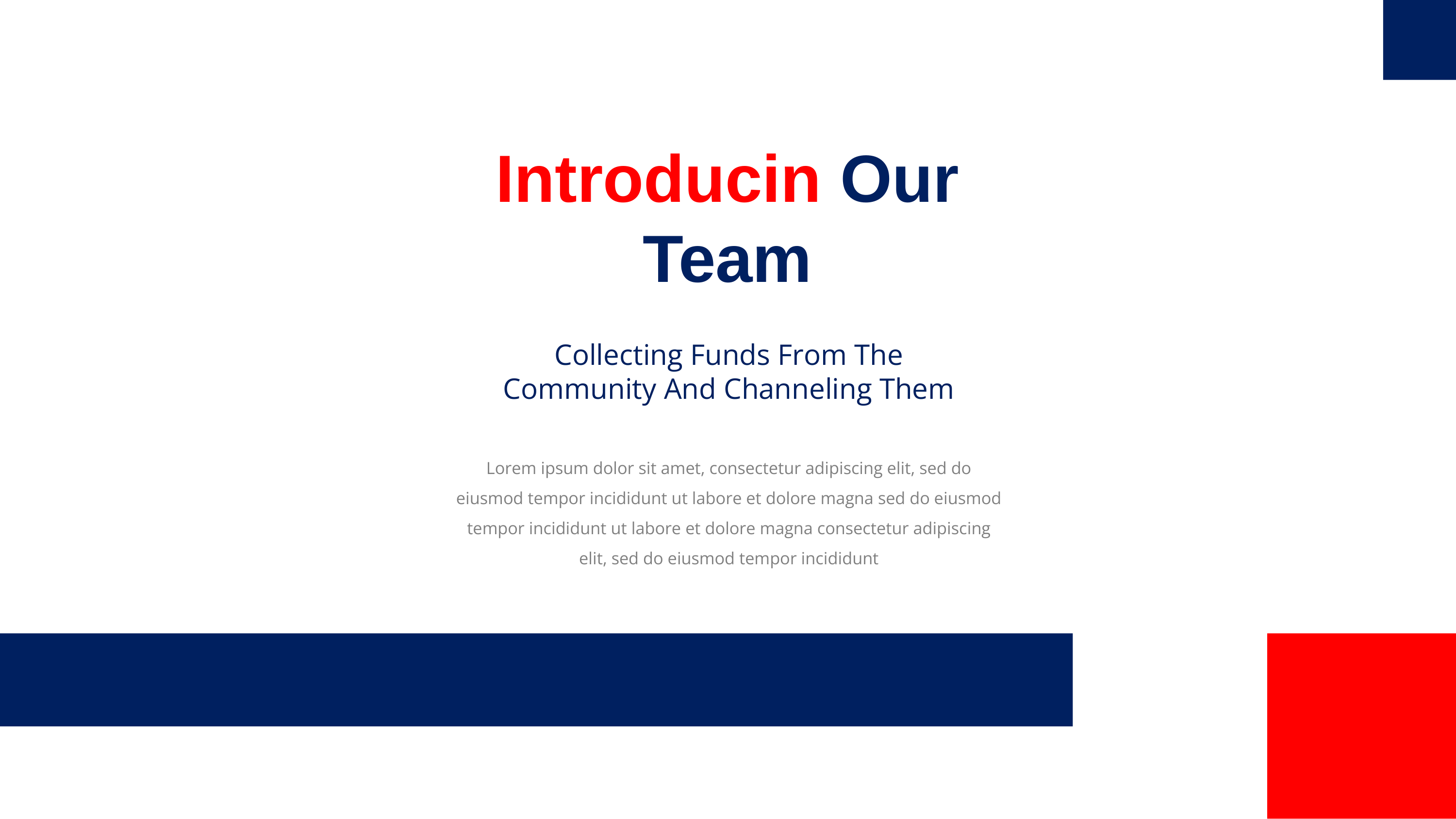

Introducin Our Team

Collecting Funds From The Community And Channeling Them
Lorem ipsum dolor sit amet, consectetur adipiscing elit, sed do eiusmod tempor incididunt ut labore et dolore magna sed do eiusmod tempor incididunt ut labore et dolore magna consectetur adipiscing elit, sed do eiusmod tempor incididunt